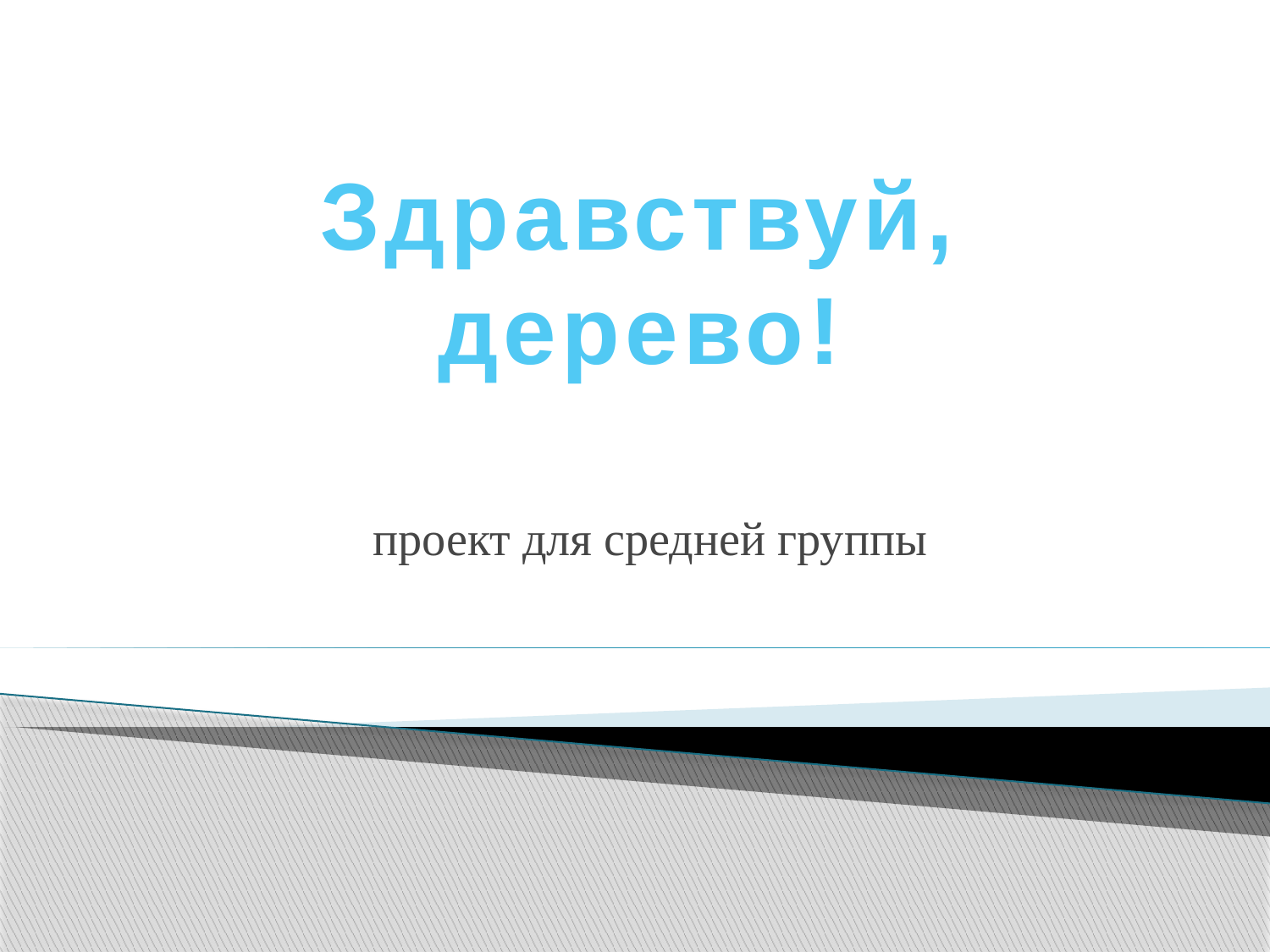

Здравствуй, дерево!

#
проект для средней группы